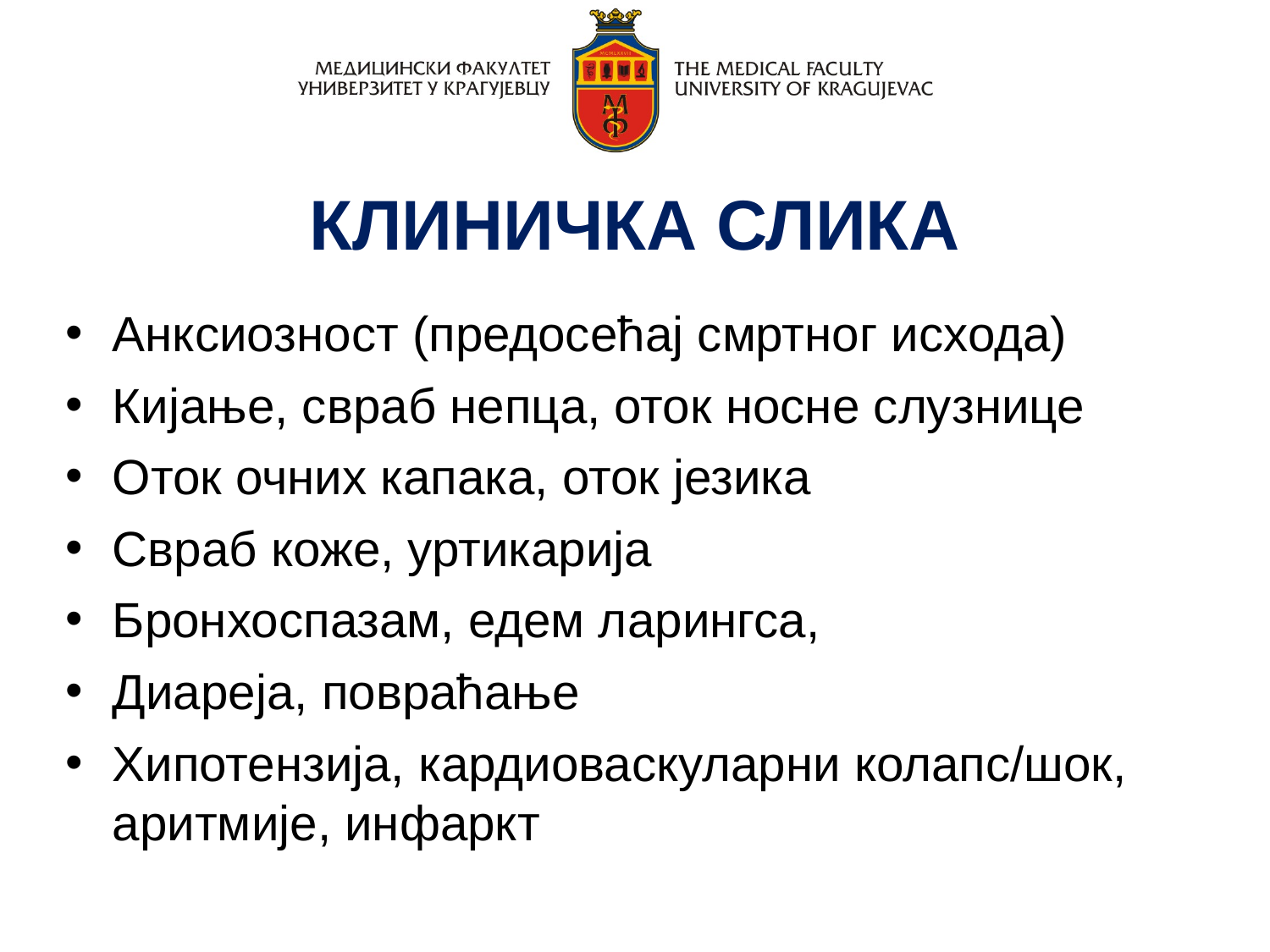

КЛИНИЧКА СЛИКА
Анксиозност (предосећај смртног исхода)
Кијање, свраб непца, оток носне слузнице
Оток очних капака, оток језика
Свраб коже, уртикарија
Бронхоспазам, едем ларингса,
Диареја, повраћање
Хипотензија, кардиоваскуларни колапс/шок, аритмије, инфаркт